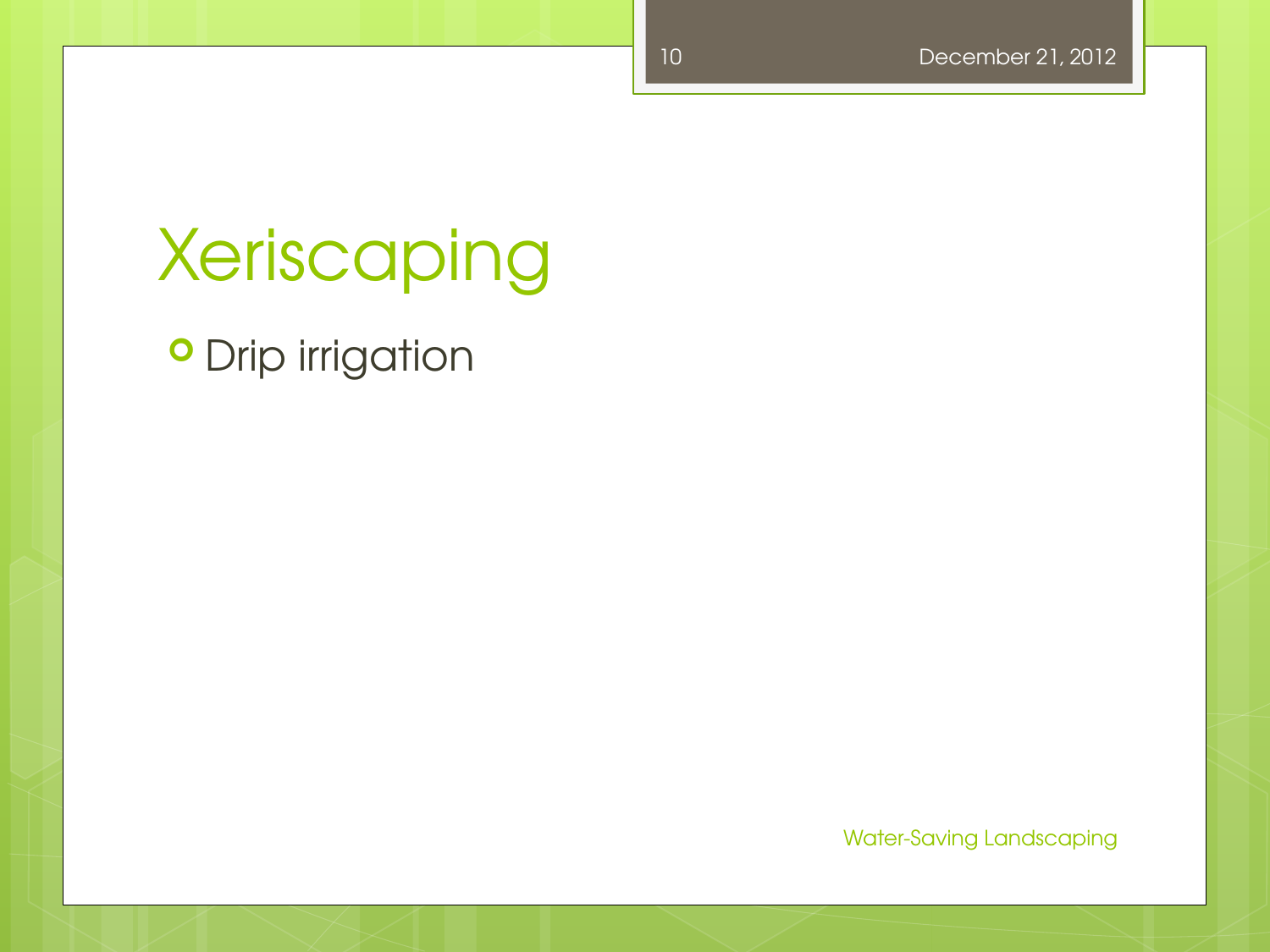

10
December 21, 2012
# Xeriscaping
Drip irrigation
Water-Saving Landscaping